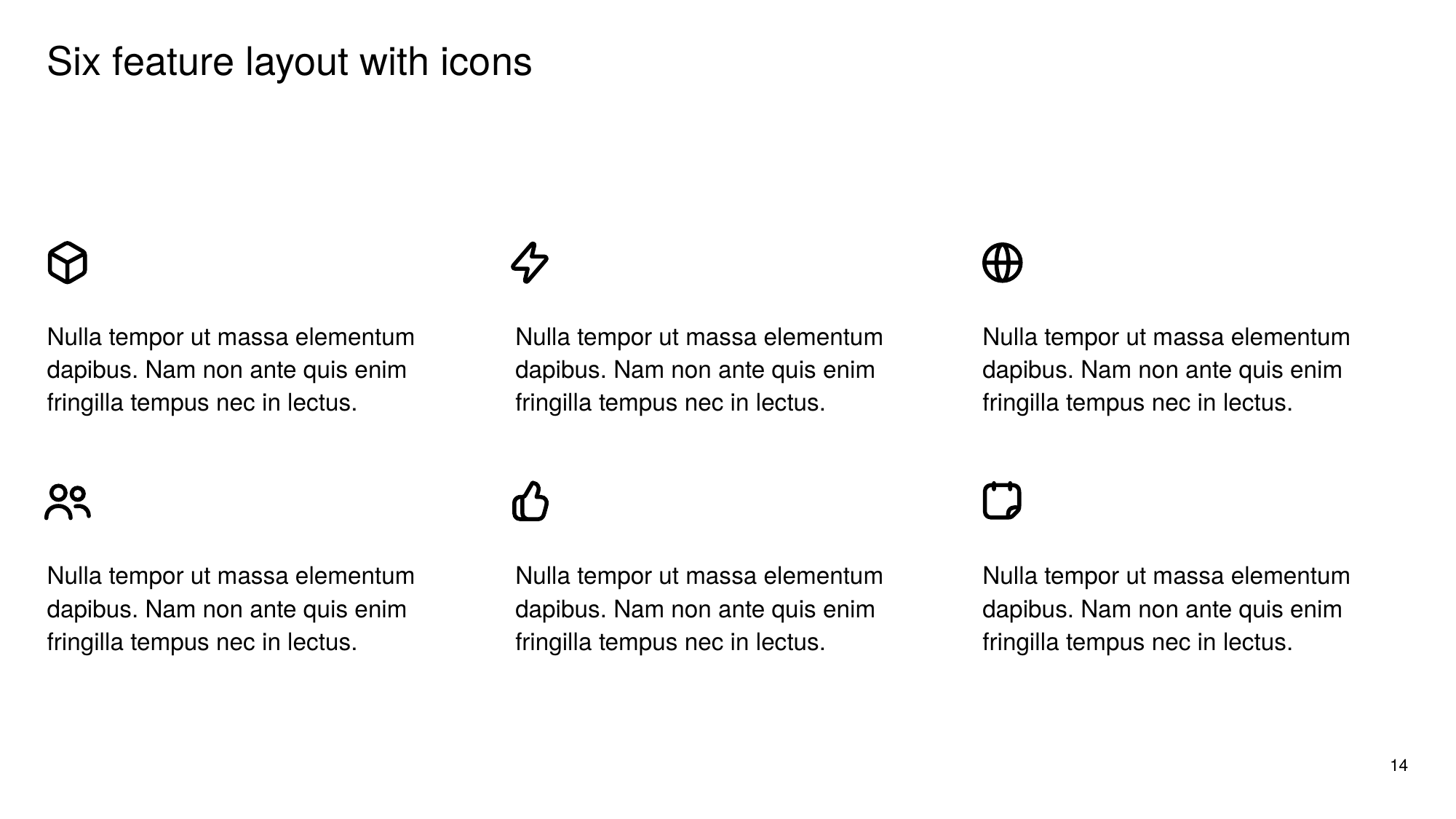

# Six feature layout with icons

Nulla tempor ut massa elementum dapibus. Nam non ante quis enim fringilla tempus nec in lectus.
Nulla tempor ut massa elementum dapibus. Nam non ante quis enim fringilla tempus nec in lectus.
Nulla tempor ut massa elementum dapibus. Nam non ante quis enim fringilla tempus nec in lectus.

Nulla tempor ut massa elementum dapibus. Nam non ante quis enim fringilla tempus nec in lectus.
Nulla tempor ut massa elementum dapibus. Nam non ante quis enim fringilla tempus nec in lectus.
Nulla tempor ut massa elementum dapibus. Nam non ante quis enim fringilla tempus nec in lectus.
14